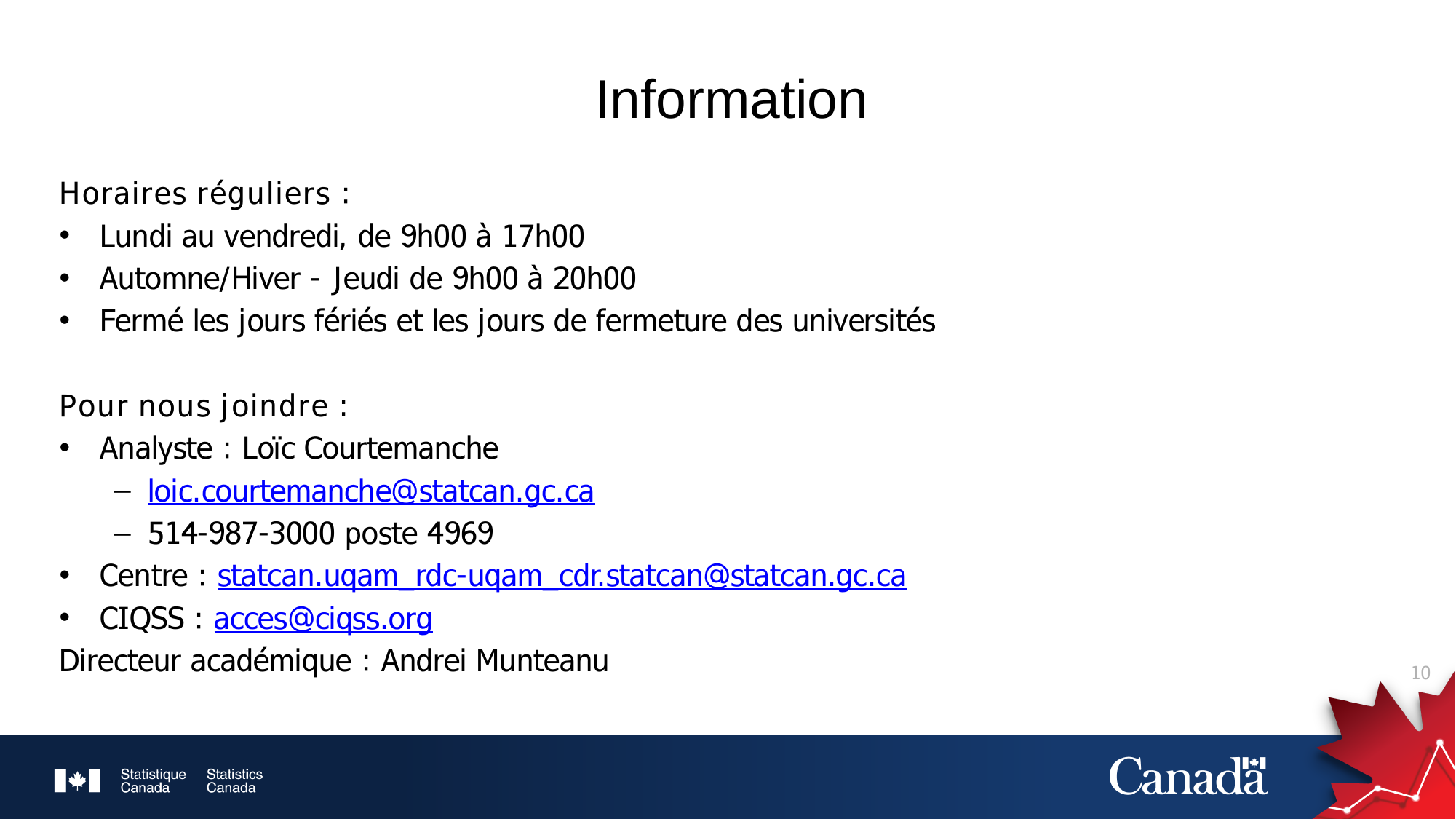

# Information
Horaires réguliers :
Lundi au vendredi, de 9h00 à 17h00
Automne/Hiver - Jeudi de 9h00 à 20h00
Fermé les jours fériés et les jours de fermeture des universités

Pour nous joindre :
Analyste : Loïc Courtemanche
loic.courtemanche@statcan.gc.ca
514-987-3000 poste 4969
Centre : statcan.uqam_rdc-uqam_cdr.statcan@statcan.gc.ca
CIQSS : acces@ciqss.org
Directeur académique : Andrei Munteanu
10